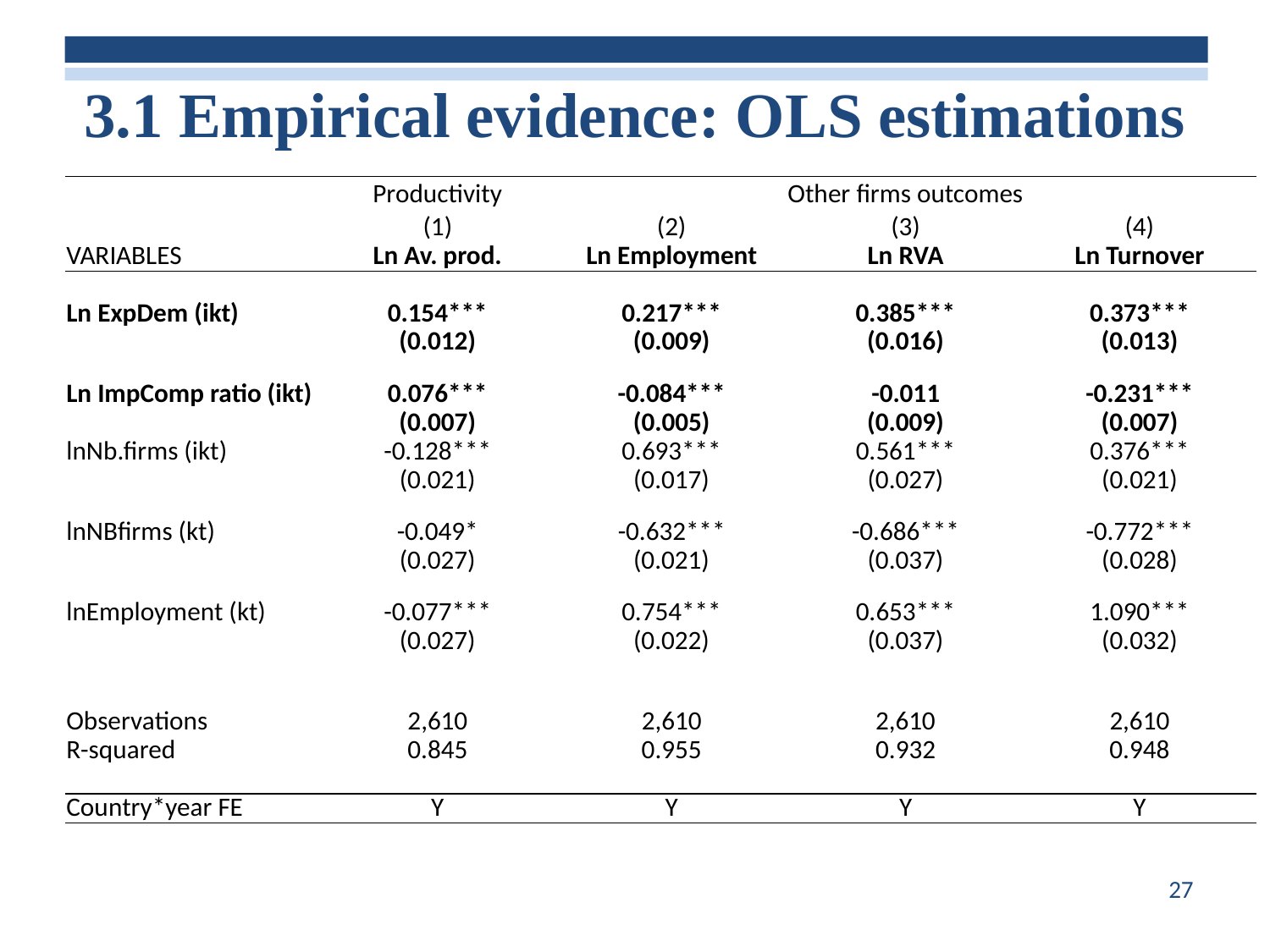

# 3.1 Empirical evidence: OLS estimations
|  | Productivity | Other firms outcomes |  |  |
| --- | --- | --- | --- | --- |
|  | (1) | (2) | (3) | (4) |
| VARIABLES | Ln Av. prod. | Ln Employment | Ln RVA | Ln Turnover |
|  |  |  |  |  |
| Ln ExpDem (ikt) | 0.154\*\*\* | 0.217\*\*\* | 0.385\*\*\* | 0.373\*\*\* |
|  | (0.012) | (0.009) | (0.016) | (0.013) |
| Ln ImpComp ratio (ikt) | 0.076\*\*\* | -0.084\*\*\* | -0.011 | -0.231\*\*\* |
|  | (0.007) | (0.005) | (0.009) | (0.007) |
| lnNb.firms (ikt) | -0.128\*\*\* | 0.693\*\*\* | 0.561\*\*\* | 0.376\*\*\* |
|  | (0.021) | (0.017) | (0.027) | (0.021) |
| lnNBfirms (kt) | -0.049\* | -0.632\*\*\* | -0.686\*\*\* | -0.772\*\*\* |
|  | (0.027) | (0.021) | (0.037) | (0.028) |
| lnEmployment (kt) | -0.077\*\*\* | 0.754\*\*\* | 0.653\*\*\* | 1.090\*\*\* |
|  | (0.027) | (0.022) | (0.037) | (0.032) |
|  |  |  |  |  |
| Observations | 2,610 | 2,610 | 2,610 | 2,610 |
| R-squared | 0.845 | 0.955 | 0.932 | 0.948 |
|  |  |  |  |  |
| Country\*year FE | Y | Y | Y | Y |
27